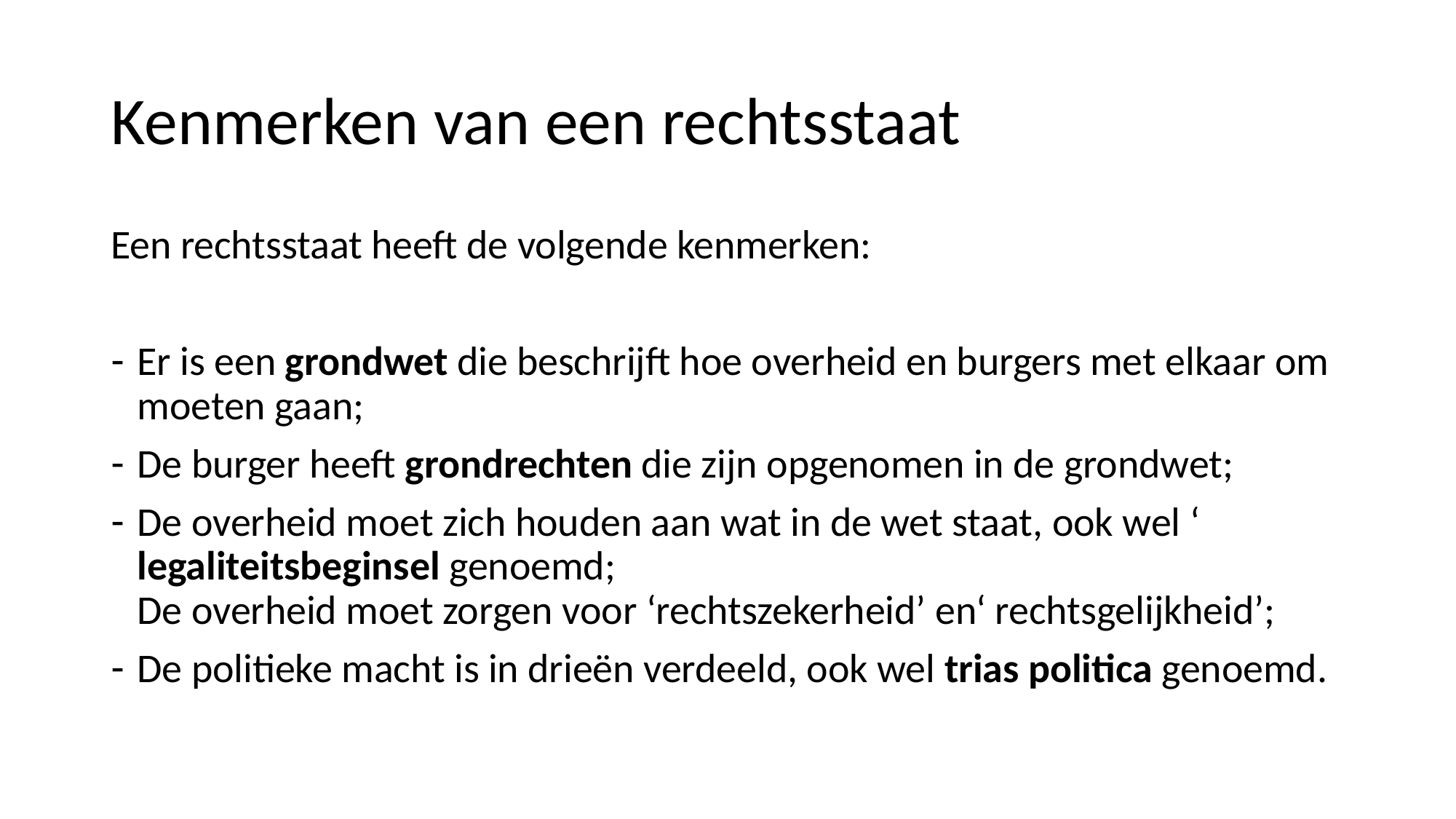

# Kenmerken van een rechtsstaat
Een rechtsstaat heeft de volgende kenmerken:

Er is een grondwet die beschrijft hoe overheid en burgers met elkaar om moeten gaan;
De burger heeft grondrechten die zijn opgenomen in de grondwet;
De overheid moet zich houden aan wat in de wet staat, ook wel ‘ legaliteitsbeginsel genoemd;
De overheid moet zorgen voor ‘rechtszekerheid’ en‘ rechtsgelijkheid’;
De politieke macht is in drieën verdeeld, ook wel trias politica genoemd.